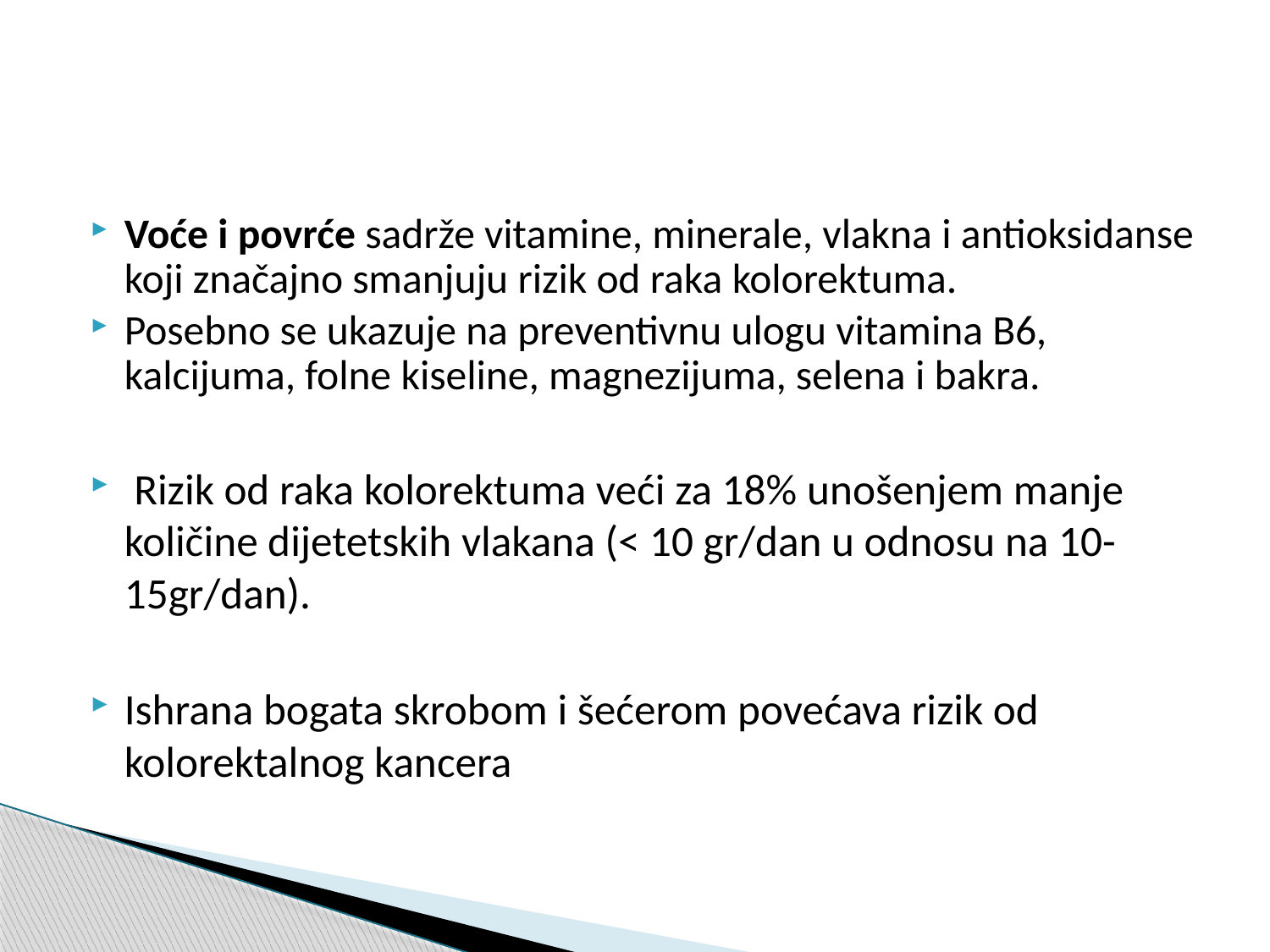

#
Voće i povrće sadrže vitamine, minerale, vlakna i antioksidanse koji značajno smanjuju rizik od raka kolorektuma.
Posebno se ukazuje na preventivnu ulogu vitamina B6, kalcijuma, folne kiseline, magnezijuma, selena i bakra.

 Rizik od raka kolorektuma veći za 18% unošenjem manje količine dijetetskih vlakana (˂ 10 gr/dan u odnosu na 10-15gr/dan).

Ishrana bogata skrobom i šećerom povećava rizik od kolorektalnog kancera